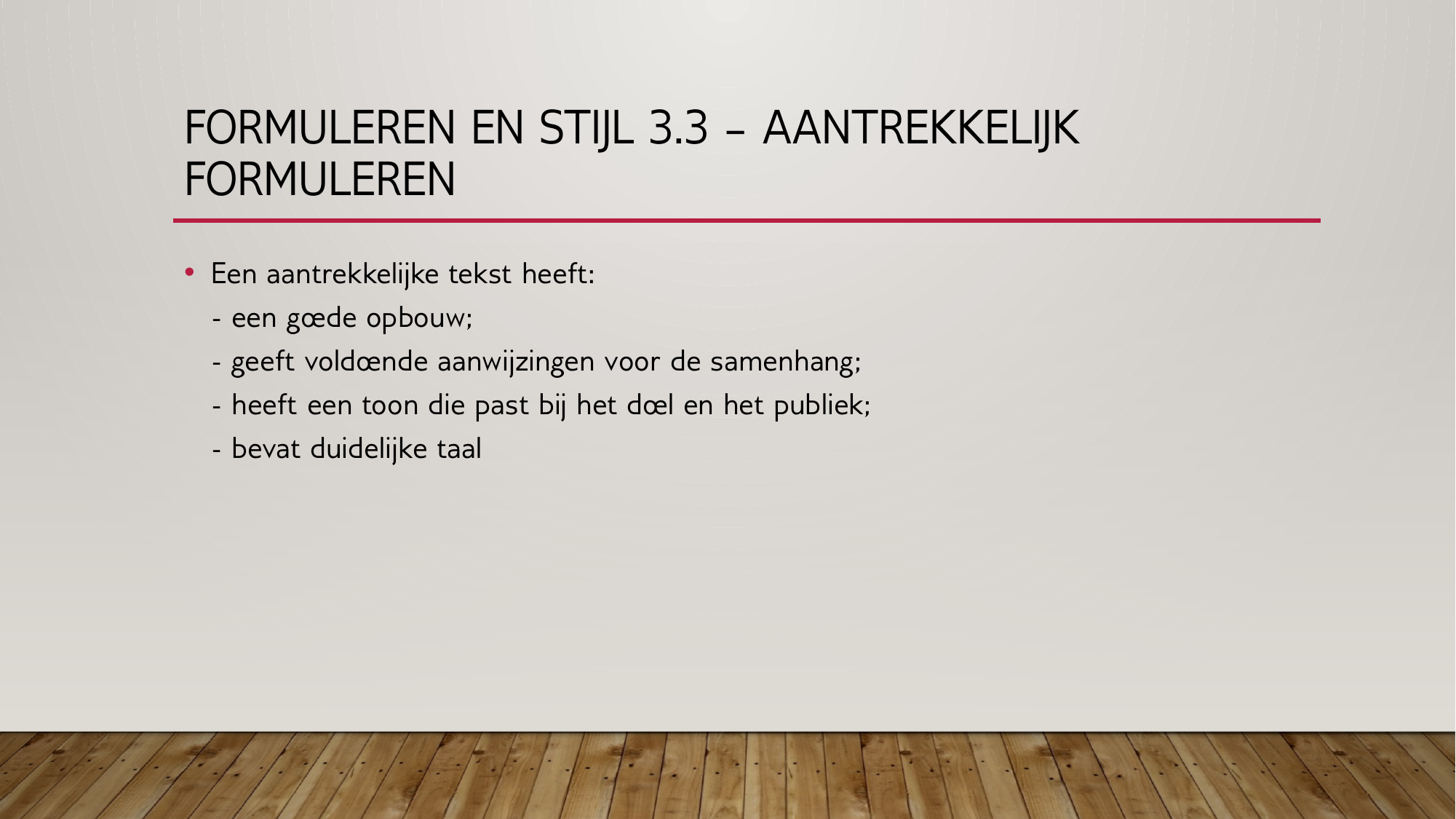

# Formuleren en stijl 3.3 – aantrekkelijk formuleren
Een aantrekkelijke tekst heeft:
- een goede opbouw;
- geeft voldoende aanwijzingen voor de samenhang;
- heeft een toon die past bij het doel en het publiek;
- bevat duidelijke taal